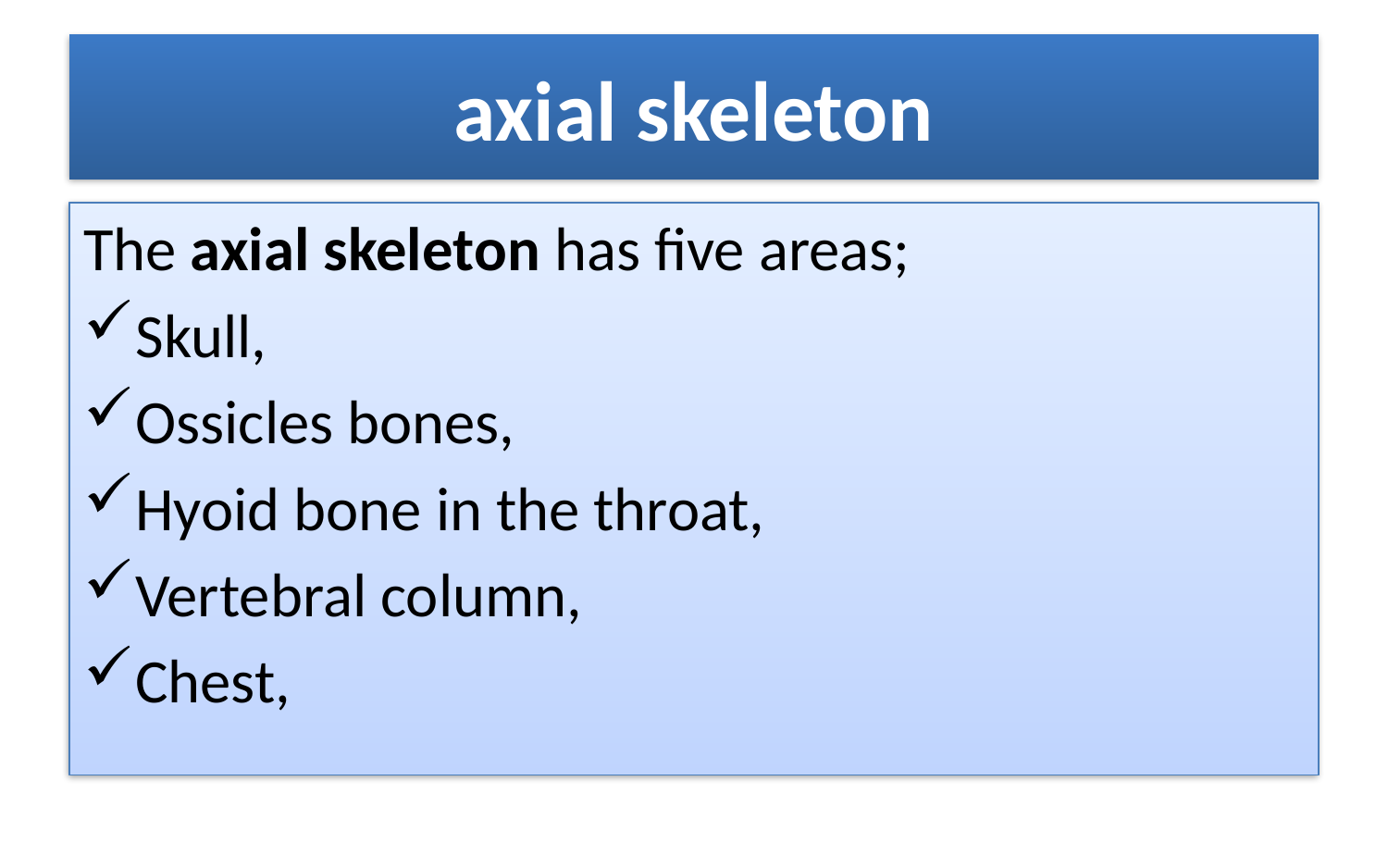

# axial skeleton
The axial skeleton has five areas;
Skull,
Ossicles bones,
Hyoid bone in the throat,
Vertebral column,
Chest,